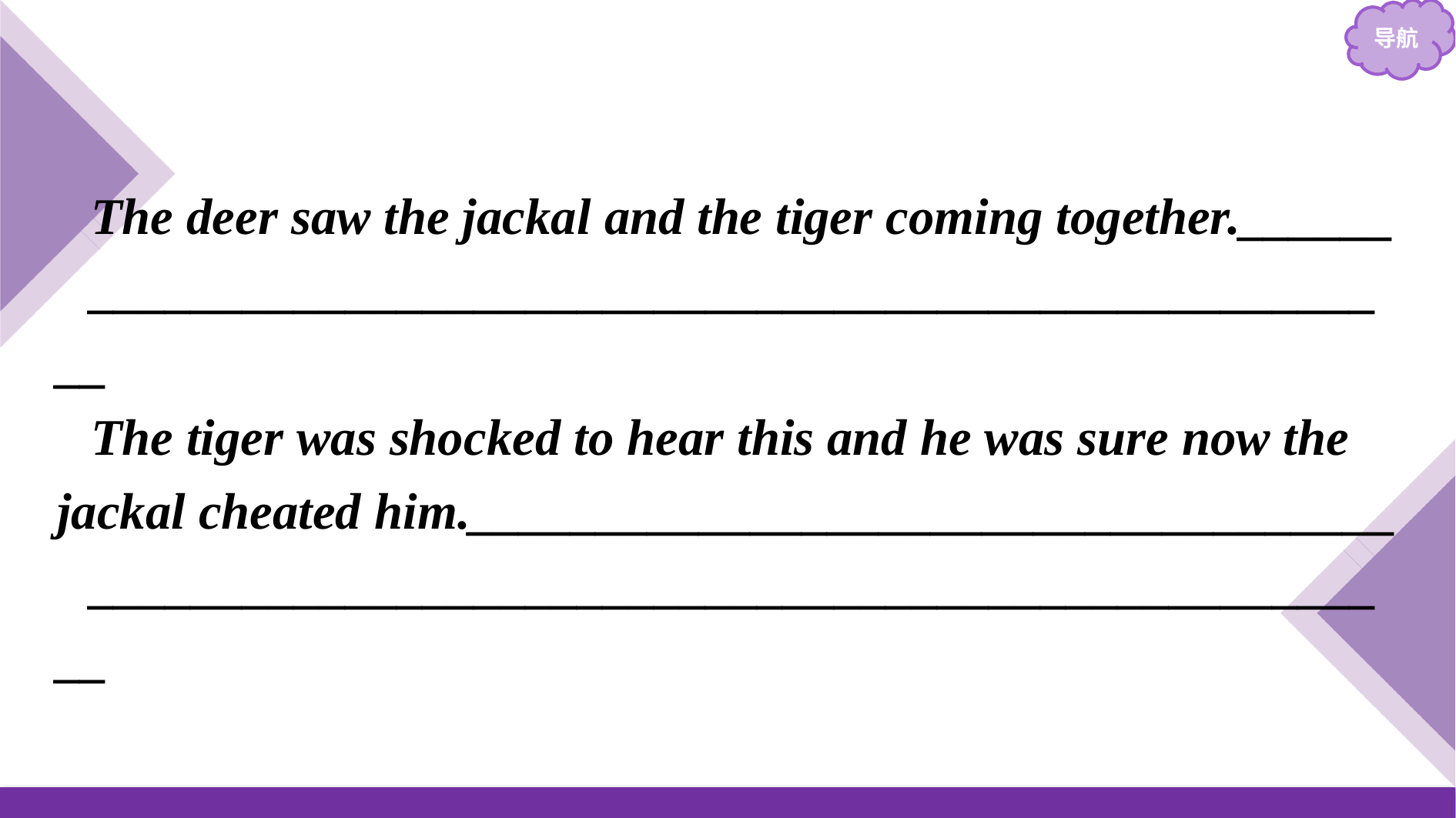

The deer saw the jackal and the tiger coming together.______
____________________________________________________
The tiger was shocked to hear this and he was sure now the jackal cheated him.____________________________________
____________________________________________________